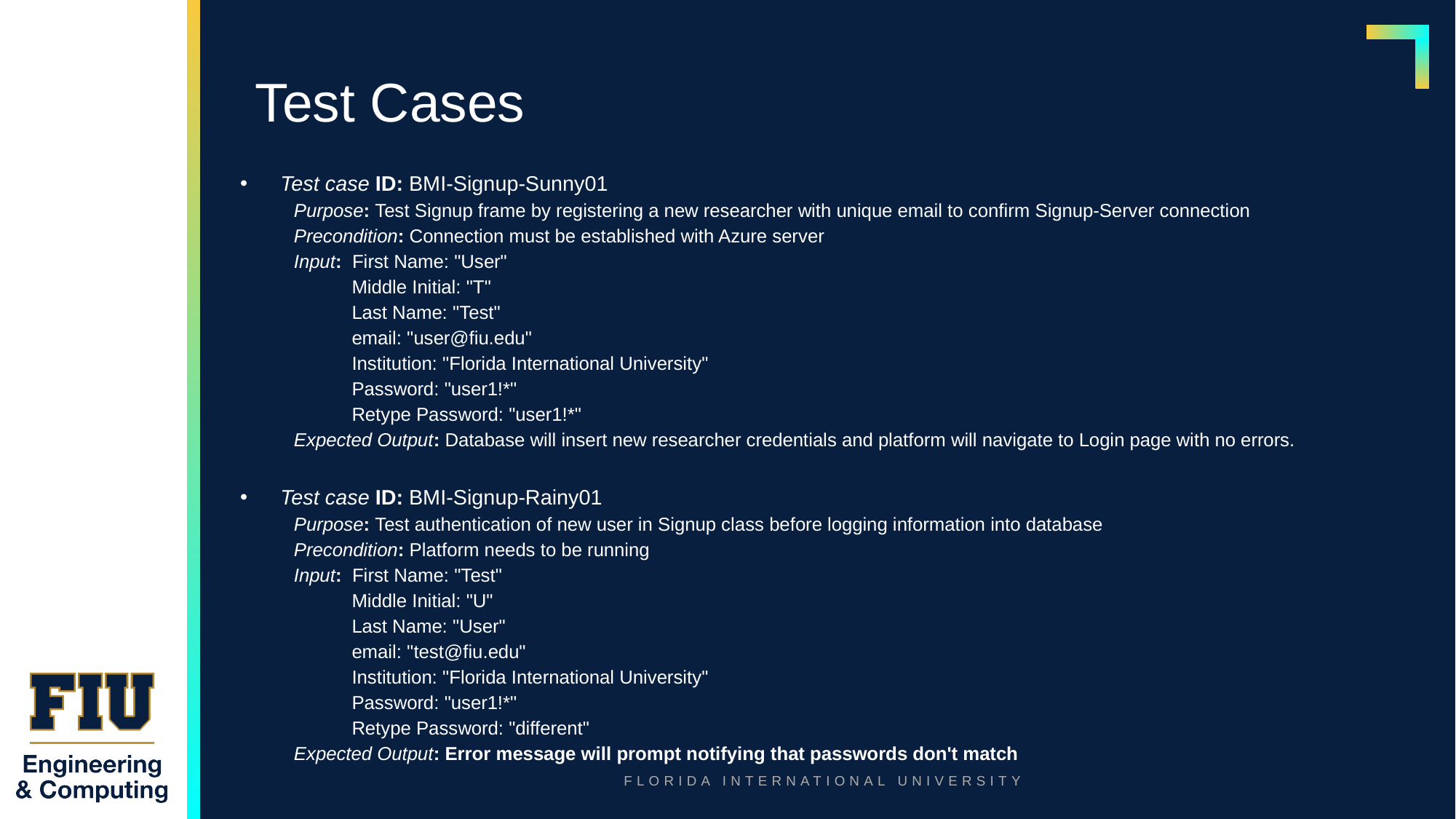

# Test Cases
Test case ID: BMI-Signup-Sunny01
Purpose: Test Signup frame by registering a new researcher with unique email to confirm Signup-Server connection
Precondition: Connection must be established with Azure server
Input:  First Name: "User"
           Middle Initial: "T"
           Last Name: "Test"
           email: "user@fiu.edu"
           Institution: "Florida International University"
           Password: "user1!*"
           Retype Password: "user1!*"
Expected Output: Database will insert new researcher credentials and platform will navigate to Login page with no errors.

Test case ID: BMI-Signup-Rainy01
Purpose: Test authentication of new user in Signup class before logging information into database
Precondition: Platform needs to be running
Input:  First Name: "Test"
           Middle Initial: "U"
           Last Name: "User"
           email: "test@fiu.edu"
           Institution: "Florida International University"
           Password: "user1!*"
           Retype Password: "different"
Expected Output: Error message will prompt notifying that passwords don't match